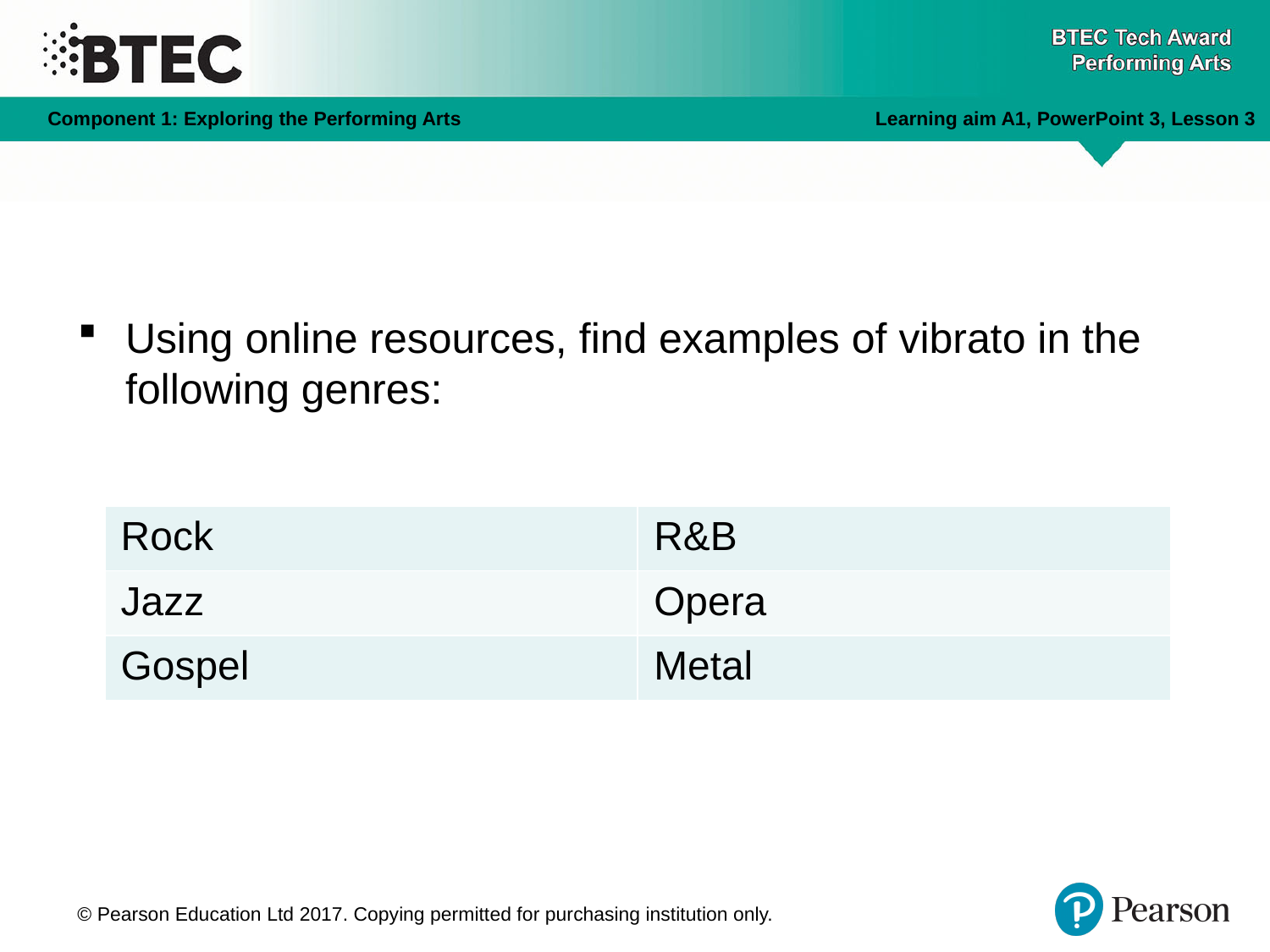

Using online resources, find examples of vibrato in the following genres:

| Rock | R&B |
| --- | --- |
| Jazz | Opera |
| Gospel | Metal |
© Pearson Education Ltd 2017. Copying permitted for purchasing institution only.